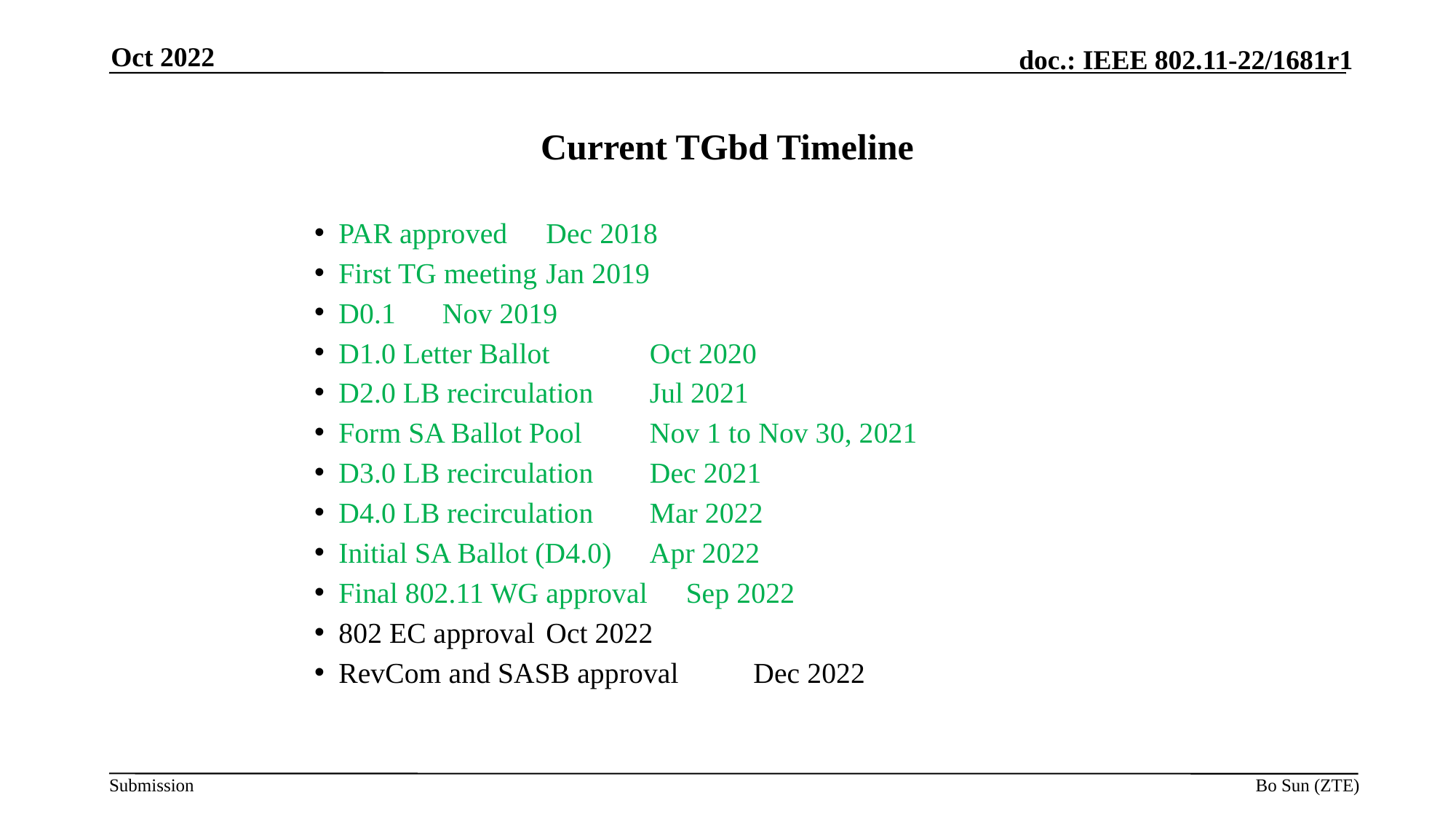

Oct 2022
# Current TGbd Timeline
PAR approved							Dec 2018
First TG meeting							Jan 2019
D0.1 										Nov 2019
D1.0 Letter Ballot						Oct 2020
D2.0 LB recirculation					Jul 2021
Form SA Ballot Pool					Nov 1 to Nov 30, 2021
D3.0 LB recirculation					Dec 2021
D4.0 LB recirculation					Mar 2022
Initial SA Ballot (D4.0)					Apr 2022
Final 802.11 WG approval			     Sep 2022
802 EC approval							Oct 2022
RevCom and SASB approval			Dec 2022
Bo Sun (ZTE)